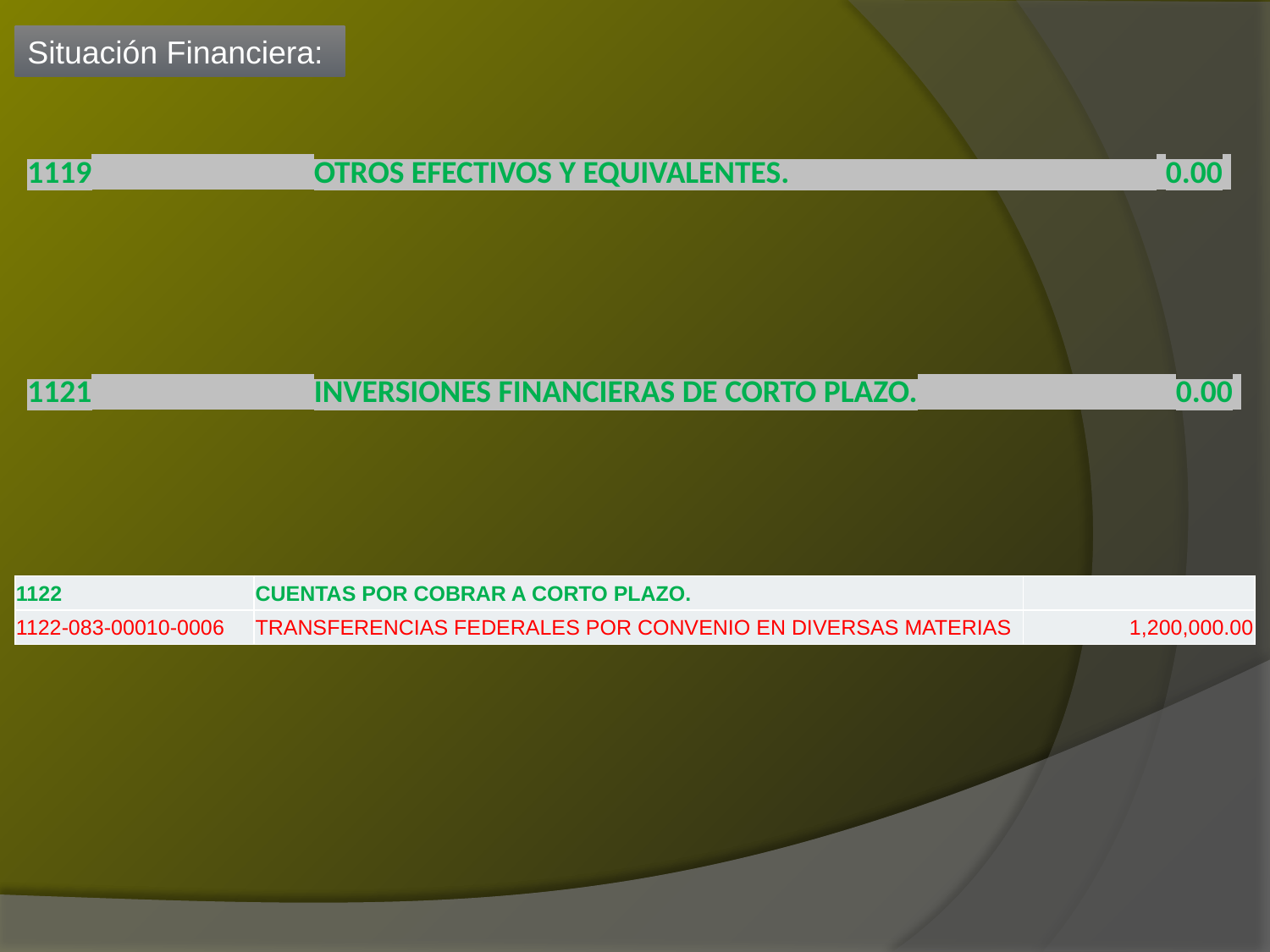

Situación Financiera:
1119                         OTROS EFECTIVOS Y EQUIVALENTES.                                                    0.00
1121                         INVERSIONES FINANCIERAS DE CORTO PLAZO.                             0.00
| 1122 | CUENTAS POR COBRAR A CORTO PLAZO. |  |
| --- | --- | --- |
| 1122-083-00010-0006 | TRANSFERENCIAS FEDERALES POR CONVENIO EN DIVERSAS MATERIAS | 1,200,000.00 |